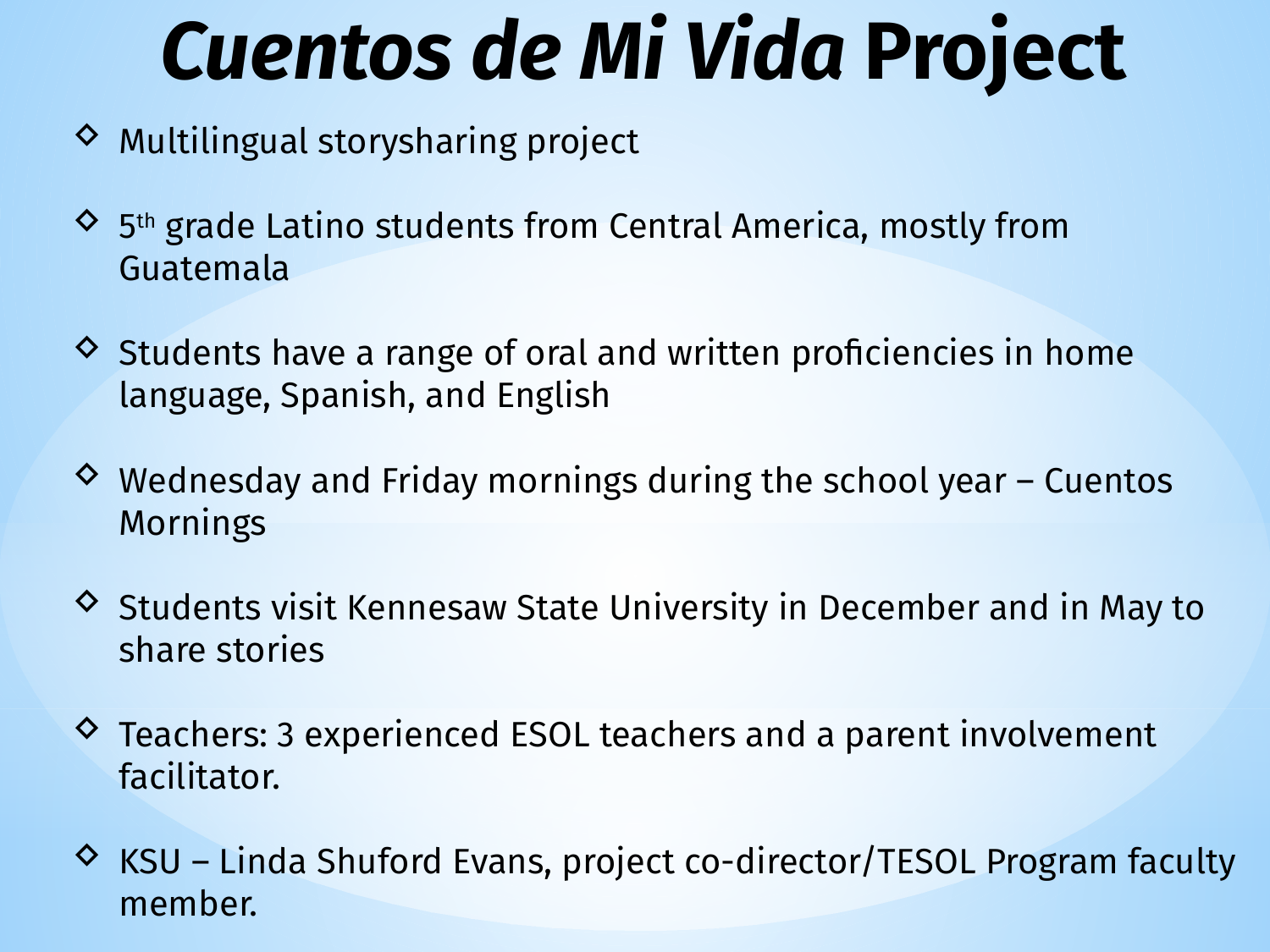

# Cuentos de Mi Vida Project
Multilingual storysharing project

5th grade Latino students from Central America, mostly from Guatemala

Students have a range of oral and written proficiencies in home language, Spanish, and English

Wednesday and Friday mornings during the school year – Cuentos Mornings

Students visit Kennesaw State University in December and in May to share stories

Teachers: 3 experienced ESOL teachers and a parent involvement facilitator.

KSU – Linda Shuford Evans, project co-director/TESOL Program faculty member.